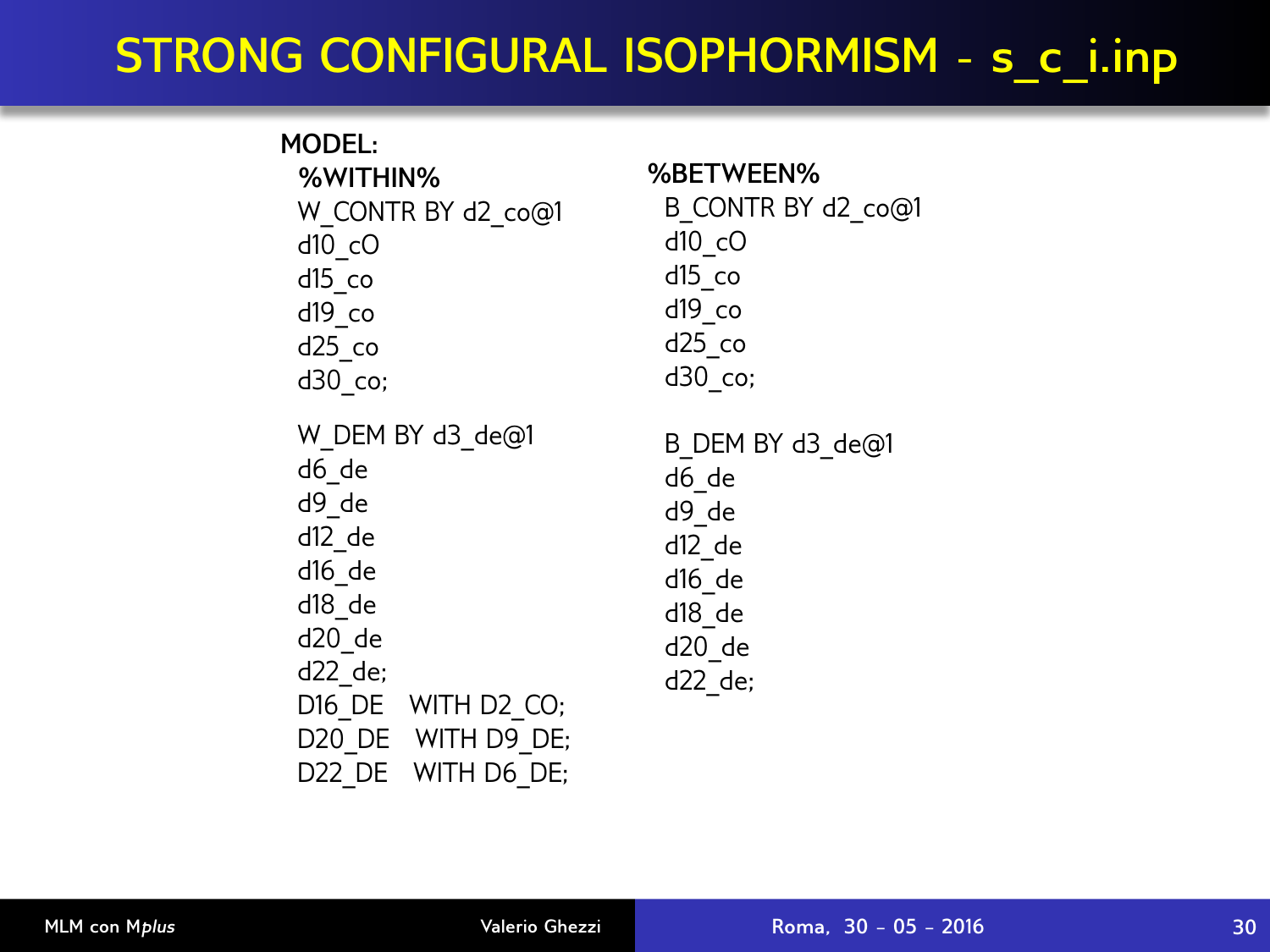

# STRONG CONFIGURAL ISOPHORMISM - s_c_i.inp
MODEL:
  %WITHIN%
  W_CONTR BY d2_co@1
  d10_cO
  d15_co
  d19_co
  d25_co
  d30_co;

  W_DEM BY d3_de@1
  d6_de
  d9_de
  d12_de
  d16_de
  d18_de
  d20_de
  d22_de;
  D16_DE   WITH D2_CO;
  D20_DE   WITH D9_DE;
  D22_DE   WITH D6_DE;

%BETWEEN%
  B_CONTR BY d2_co@1
  d10_cO
  d15_co
  d19_co
  d25_co
  d30_co;

  B_DEM BY d3_de@1
  d6_de
  d9_de
  d12_de
  d16_de
  d18_de
  d20_de
  d22_de;
  MLM con Mplus                                                  Valerio Ghezzi
Roma,  30 – 05 – 2016
30